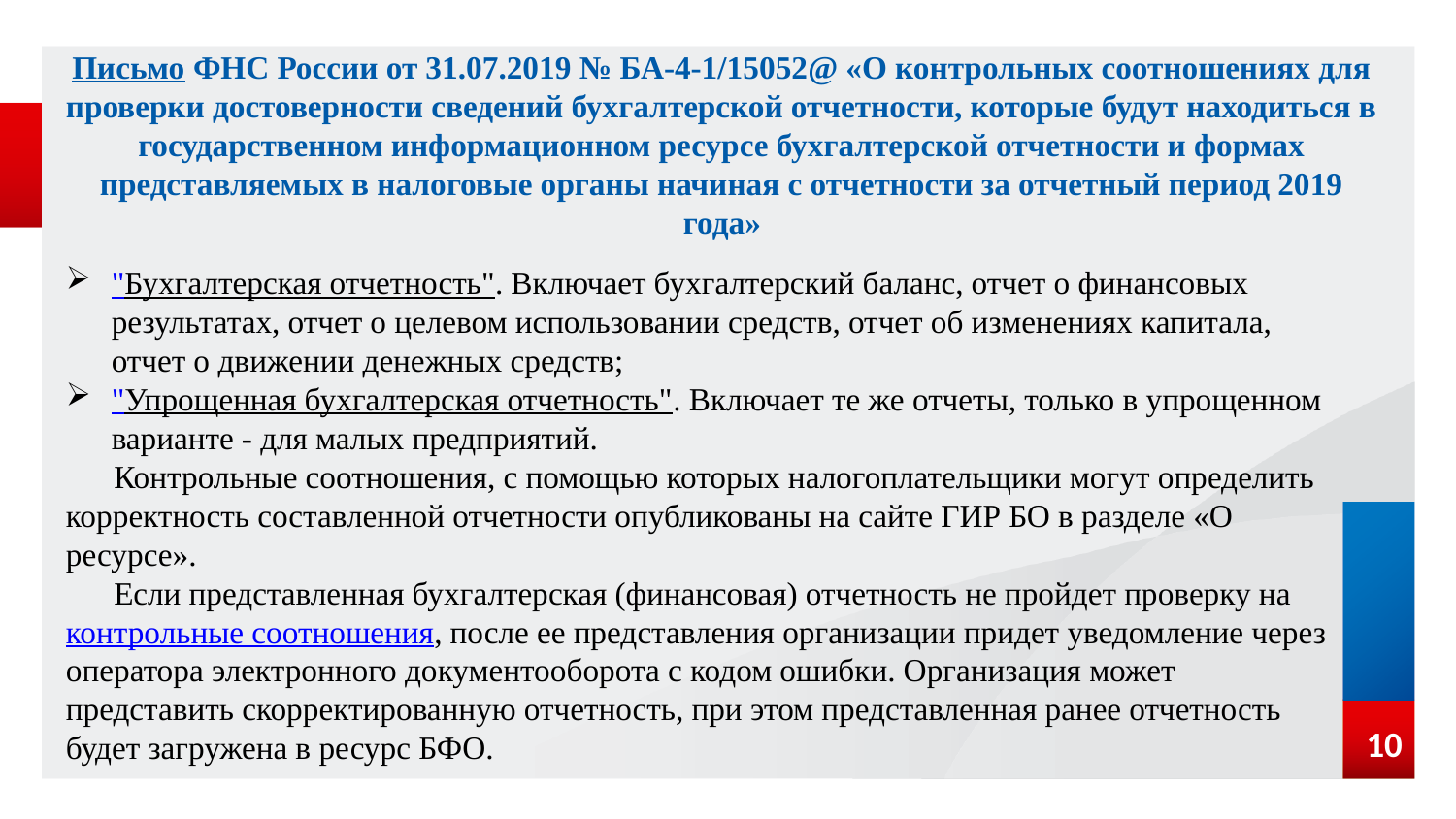

# Письмо ФНС России от 31.07.2019 № БА-4-1/15052@ «О контрольных соотношениях для проверки достоверности сведений бухгалтерской отчетности, которые будут находиться в государственном информационном ресурсе бухгалтерской отчетности и формах представляемых в налоговые органы начиная с отчетности за отчетный период 2019 года»
"Бухгалтерская отчетность". Включает бухгалтерский баланс, отчет о финансовых результатах, отчет о целевом использовании средств, отчет об изменениях капитала, отчет о движении денежных средств;
"Упрощенная бухгалтерская отчетность". Включает те же отчеты, только в упрощенном варианте - для малых предприятий.
      Контрольные соотношения, с помощью которых налогоплательщики могут определить корректность составленной отчетности опубликованы на сайте ГИР БО в разделе «О ресурсе».
      Если представленная бухгалтерская (финансовая) отчетность не пройдет проверку на контрольные соотношения, после ее представления организации придет уведомление через оператора электронного документооборота с кодом ошибки. Организация может представить скорректированную отчетность, при этом представленная ранее отчетность будет загружена в ресурс БФО.

 10